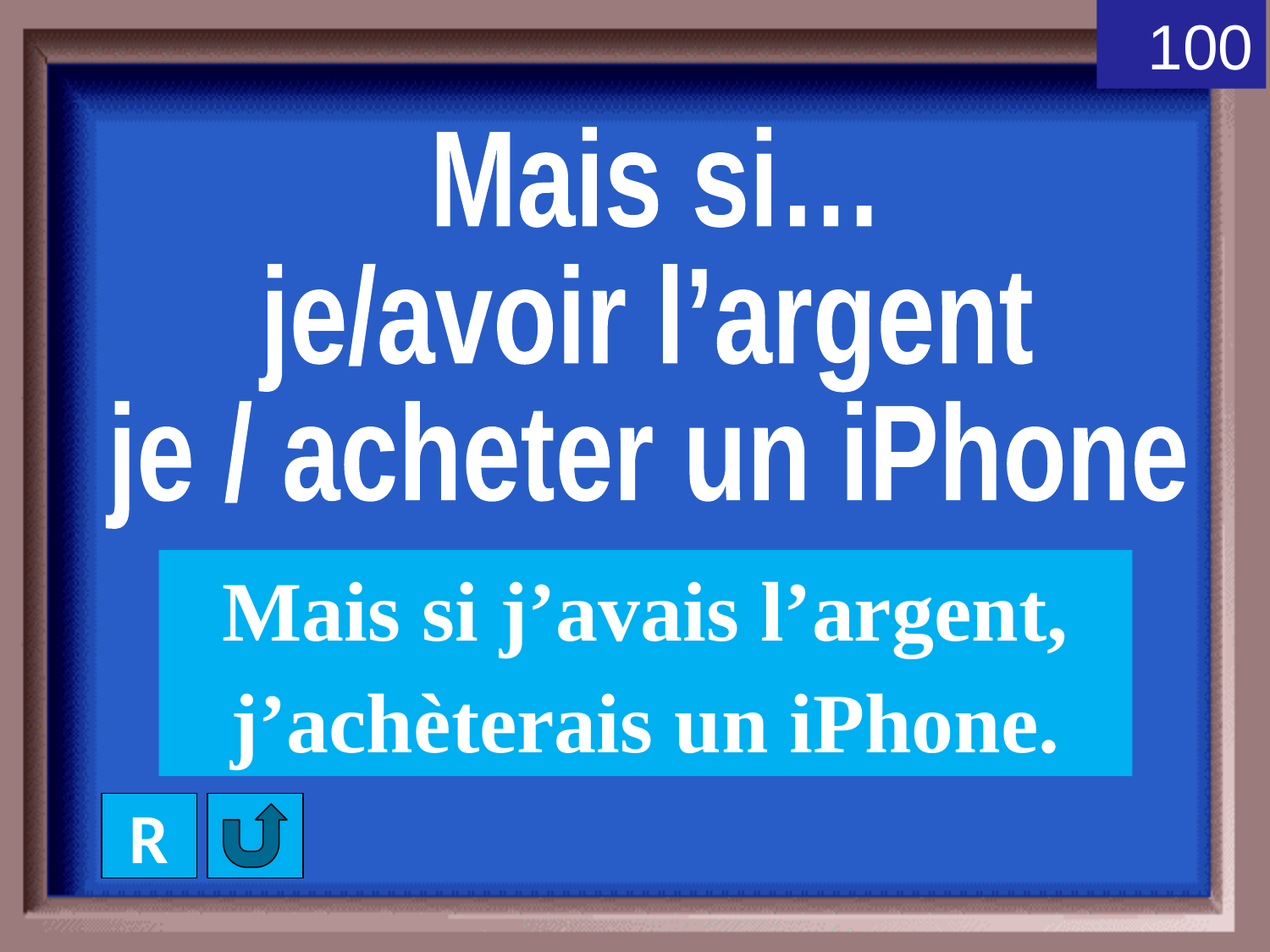

100
Mais si…
je/avoir l’argent
je / acheter un iPhone
Mais si j’avais l’argent,
j’achèterais un iPhone.
R